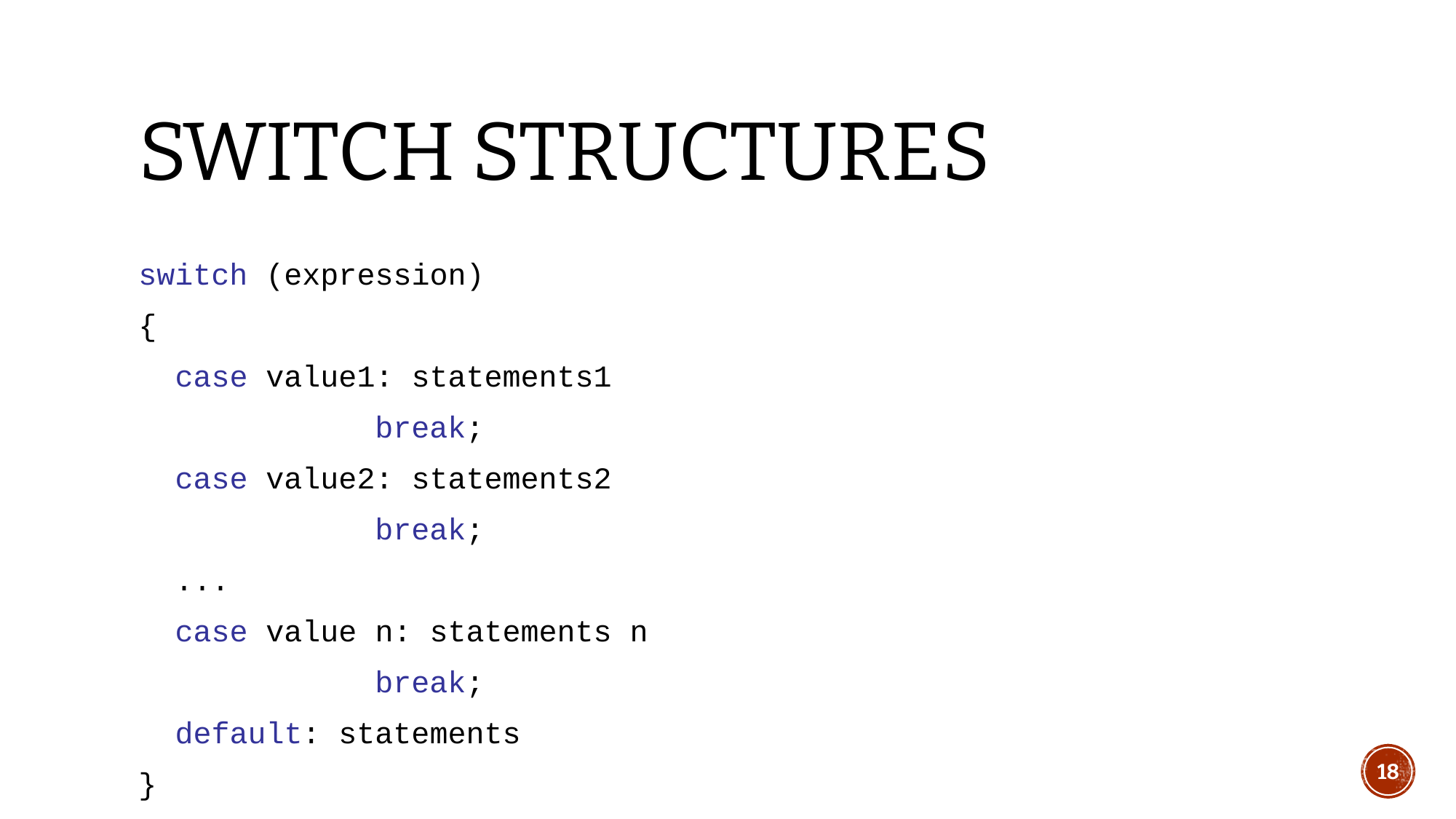

# Switch Structures
switch (expression)
{
  case value1: statements1
	       break;
  case value2: statements2
	       break;
  ...
  case value n: statements n
	       break;
  default: statements
}
18